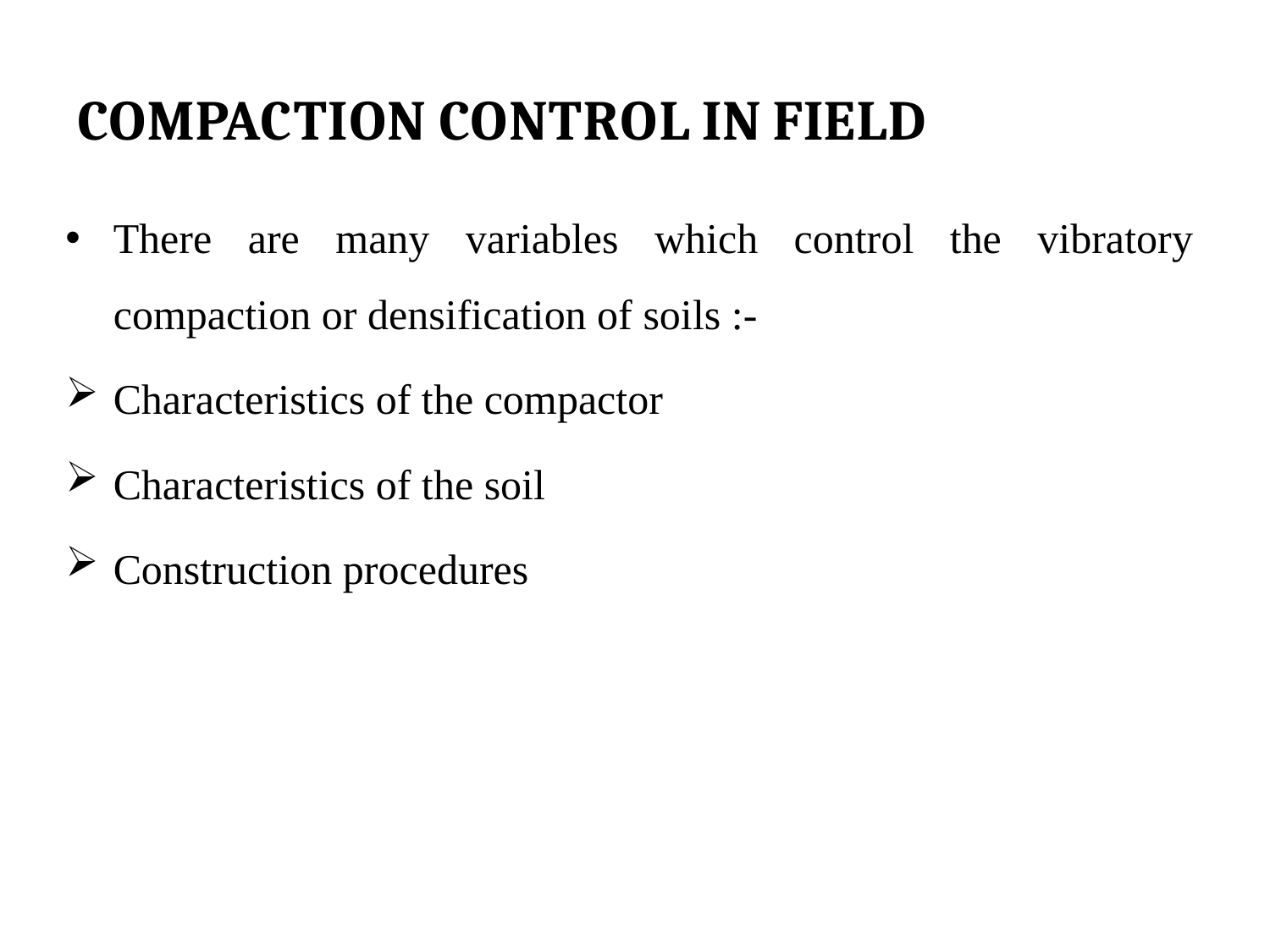

# COMPACTION CONTROL IN FIELD
There are many variables which control the vibratory compaction or densification of soils :-
Characteristics of the compactor
Characteristics of the soil
Construction procedures